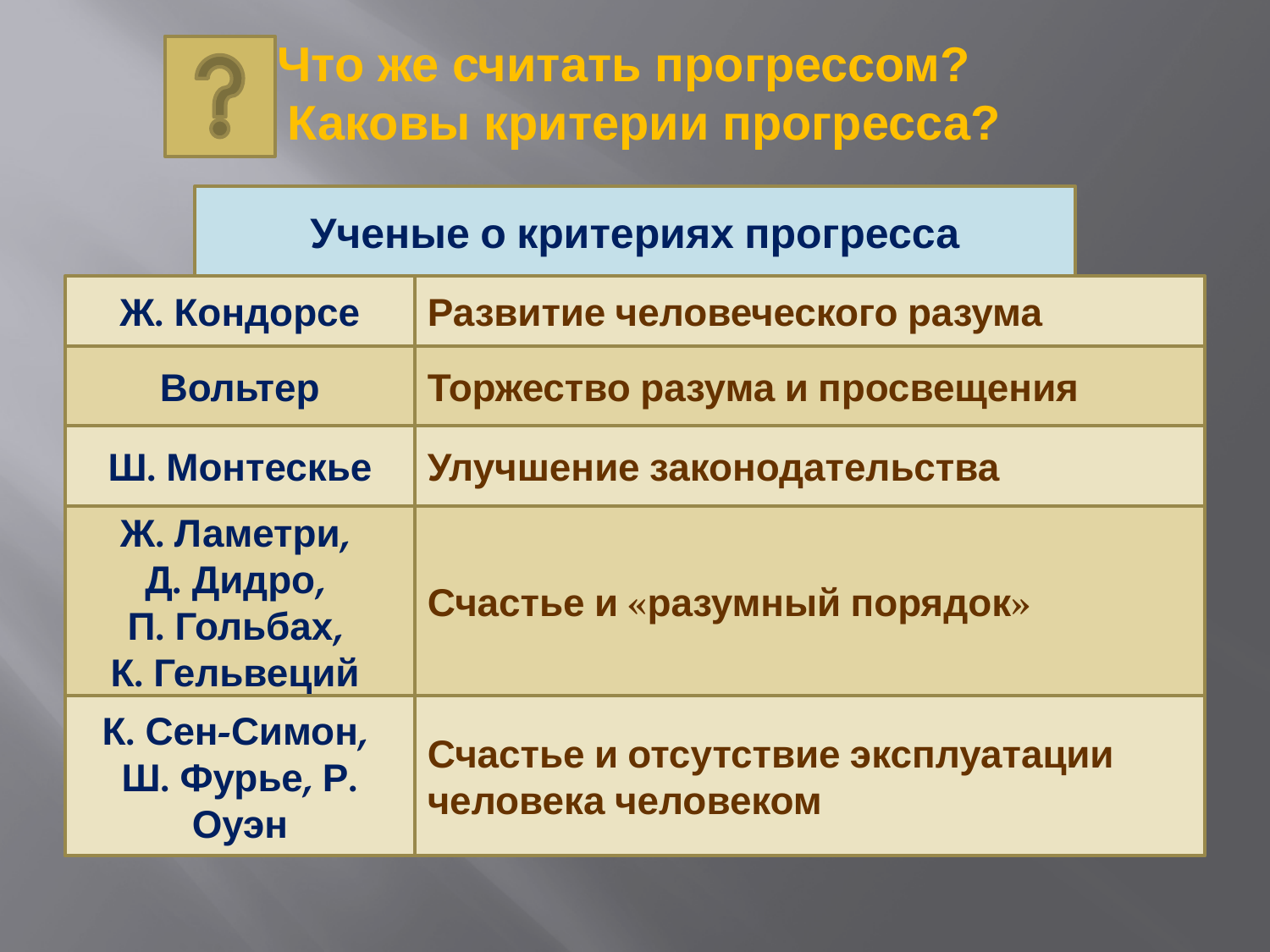

# Что же считать прогрессом? Каковы критерии прогресса?

Ученые о критериях прогресса

Ж. Кондорсе
Развитие человеческого разума
Вольтер
Торжество разума и просвещения
Ш. Монтескье
Улучшение законодательства
Ж. Ламетри,
Д. Дидро,
П. Гольбах,
К. Гельвеций
Счастье и «разумный порядок»
К. Сен-Симон,
Ш. Фурье, Р. Оуэн
Счастье и отсутствие эксплуатации человека человеком